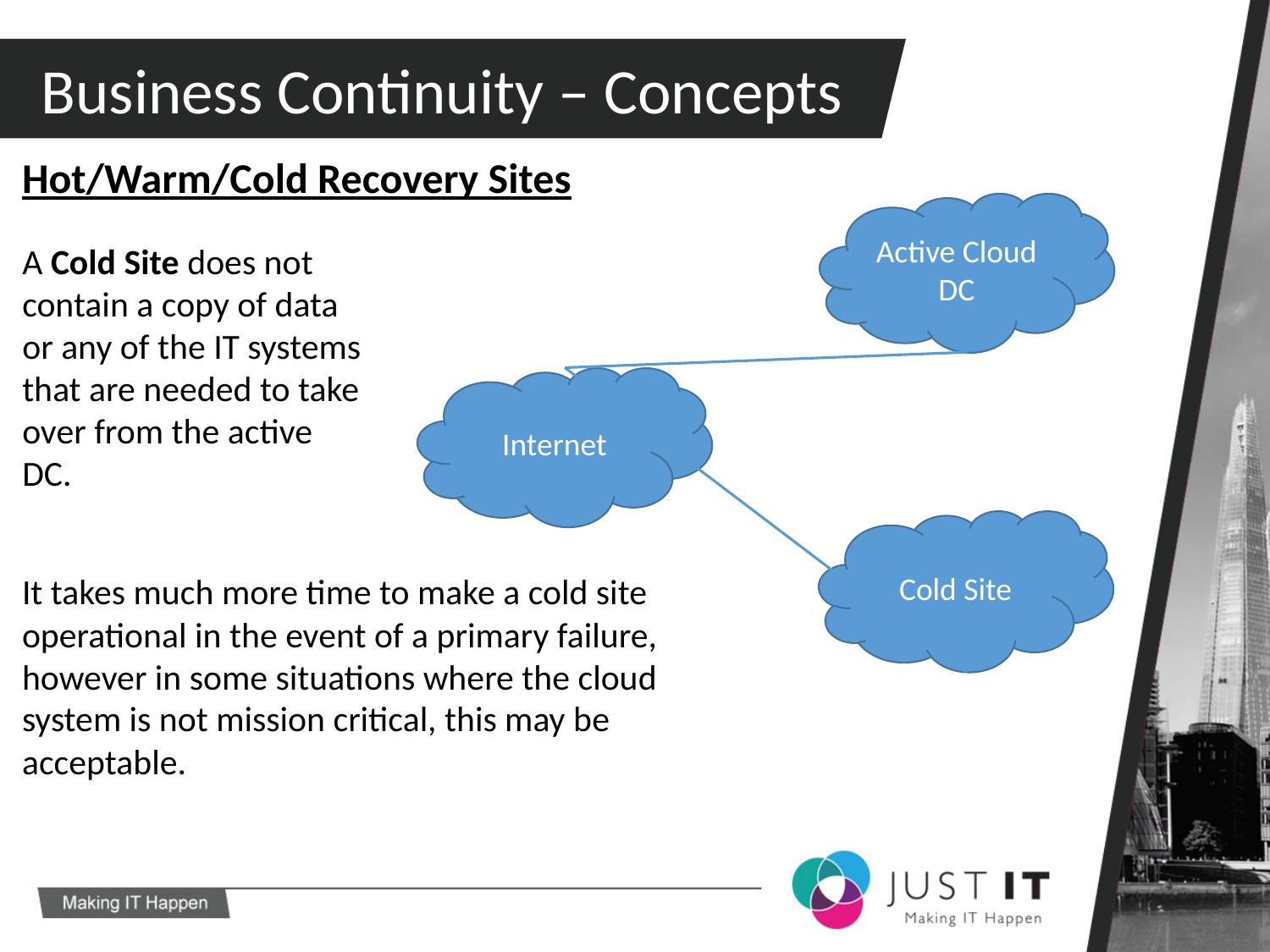

Business Continuity – Concepts
Hot/Warm/Cold Recovery Sites
Active Cloud DC
A Cold Site does not contain a copy of data or any of the IT systems that are needed to take over from the active DC.
Internet
Cold Site
It takes much more time to make a cold site operational in the event of a primary failure, however in some situations where the cloud system is not mission critical, this may be acceptable.